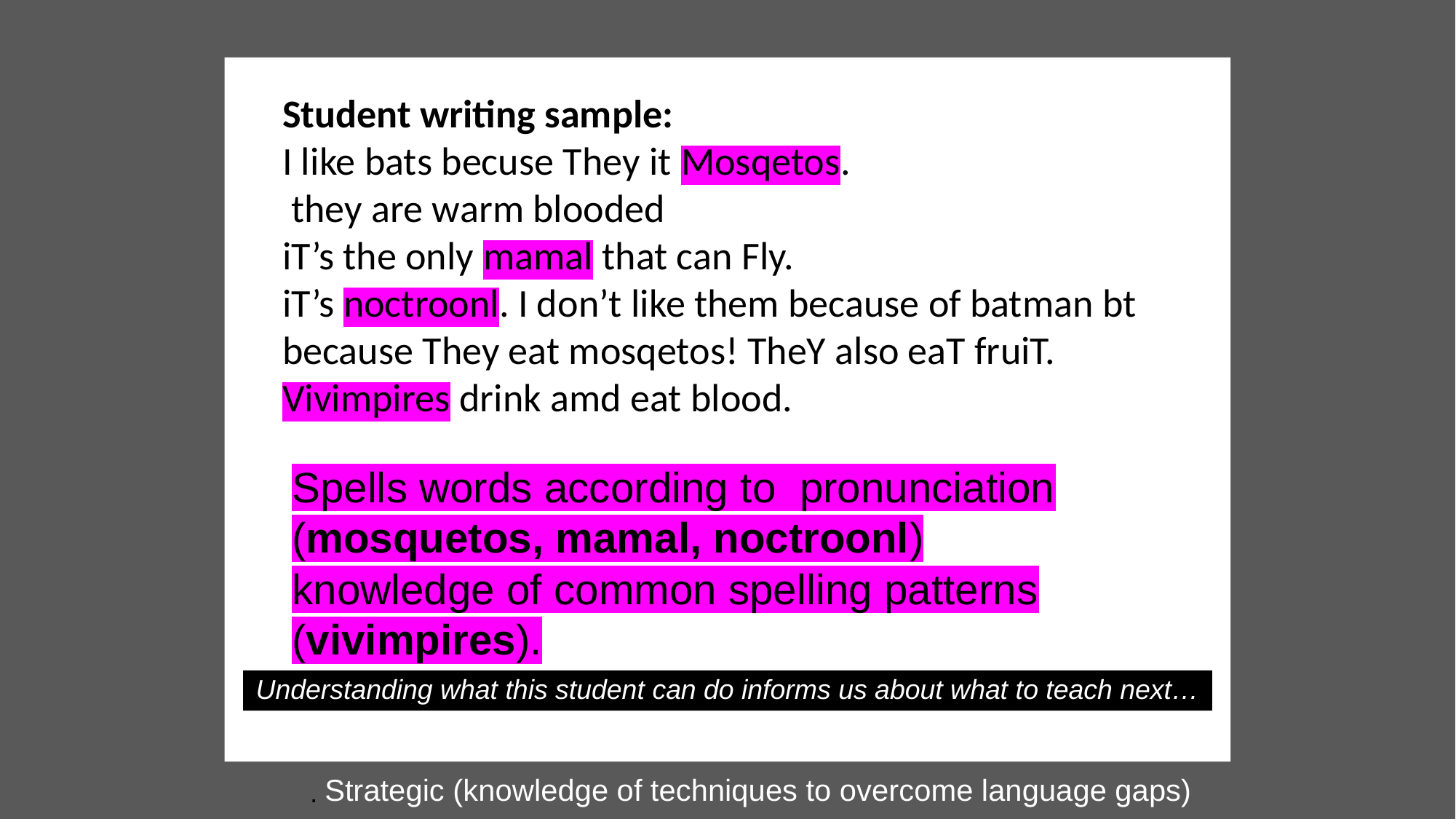

Student writing sample:
I like bats becuse They it Mosqetos.
 they are warm blooded
iT’s the only mamal that can Fly.
iT’s noctroonl. I don’t like them because of batman bt because They eat mosqetos! TheY also eaT fruiT. Vivimpires drink amd eat blood.
Spells words according to  pronunciation (mosquetos, mamal, noctroonl) knowledge of common spelling patterns (vivimpires).
Understanding what this student can do informs us about what to teach next…
Strategic (knowledge of techniques to overcome language gaps)
.